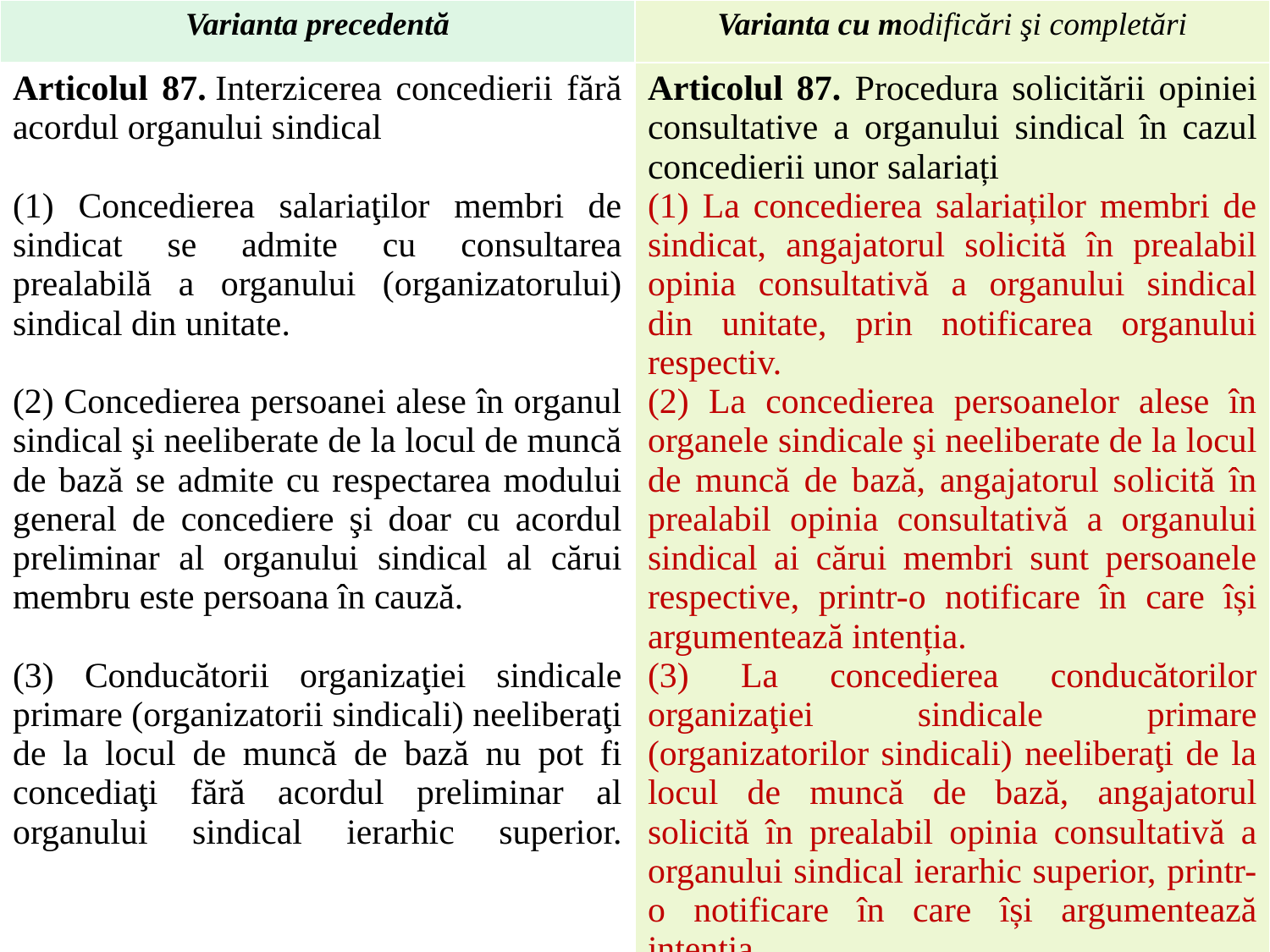

| Varianta precedentă | Varianta cu modificări şi completări |
| --- | --- |
| Articolul 87. Interzicerea concedierii fără acordul organului sindical (1) Concedierea salariaţilor membri de sindicat se admite cu consultarea prealabilă a organului (organizatorului) sindical din unitate. (2) Concedierea persoanei alese în organul sindical şi neeliberate de la locul de muncă de bază se admite cu respectarea modului general de concediere şi doar cu acordul preliminar al organului sindical al cărui membru este persoana în cauză. (3) Conducătorii organizaţiei sindicale primare (organizatorii sindicali) neeliberaţi de la locul de muncă de bază nu pot fi concediaţi fără acordul preliminar al organului sindical ierarhic superior. (4) Organele sindicale (organizatorii sindicali) indicate la alin. (1)–(3) își vor comunica acordul sau dezacordul (opinia consultativă) argumentat în scris privind concedierea salariatului în termen de 10 zile lucrătoare de la data solicitării acordului (opiniei consultative) de către angajator. În cazul în care răspunsul nu a fost primit de angajator în acest termen, acordul (comunicarea opiniei consultative) a organului respectiv se prezumă. | Articolul 87. Procedura solicitării opiniei consultative a organului sindical în cazul concedierii unor salariați (1) La concedierea salariaților membri de sindicat, angajatorul solicită în prealabil opinia consultativă a organului sindical din unitate, prin notificarea organului respectiv.  (2) La concedierea persoanelor alese în organele sindicale şi neeliberate de la locul de muncă de bază, angajatorul solicită în prealabil opinia consultativă a organului sindical ai cărui membri sunt persoanele respective, printr-o notificare în care își argumentează intenția. (3) La concedierea conducătorilor organizaţiei sindicale primare (organizatorilor sindicali) neeliberaţi de la locul de muncă de bază, angajatorul solicită în prealabil opinia consultativă a organului sindical ierarhic superior, printr-o notificare în care își argumentează intenția. (4) Organele sindicale indicate la alin. (1)–(3) își prezintă opinia în termen de 10 zile lucrătoare de la data recepționării notificării”. [Art.87 în redacția LP114 din 09.07.20, MO194-197/31.07.20 art.384; în vigoare 31.08.20] |